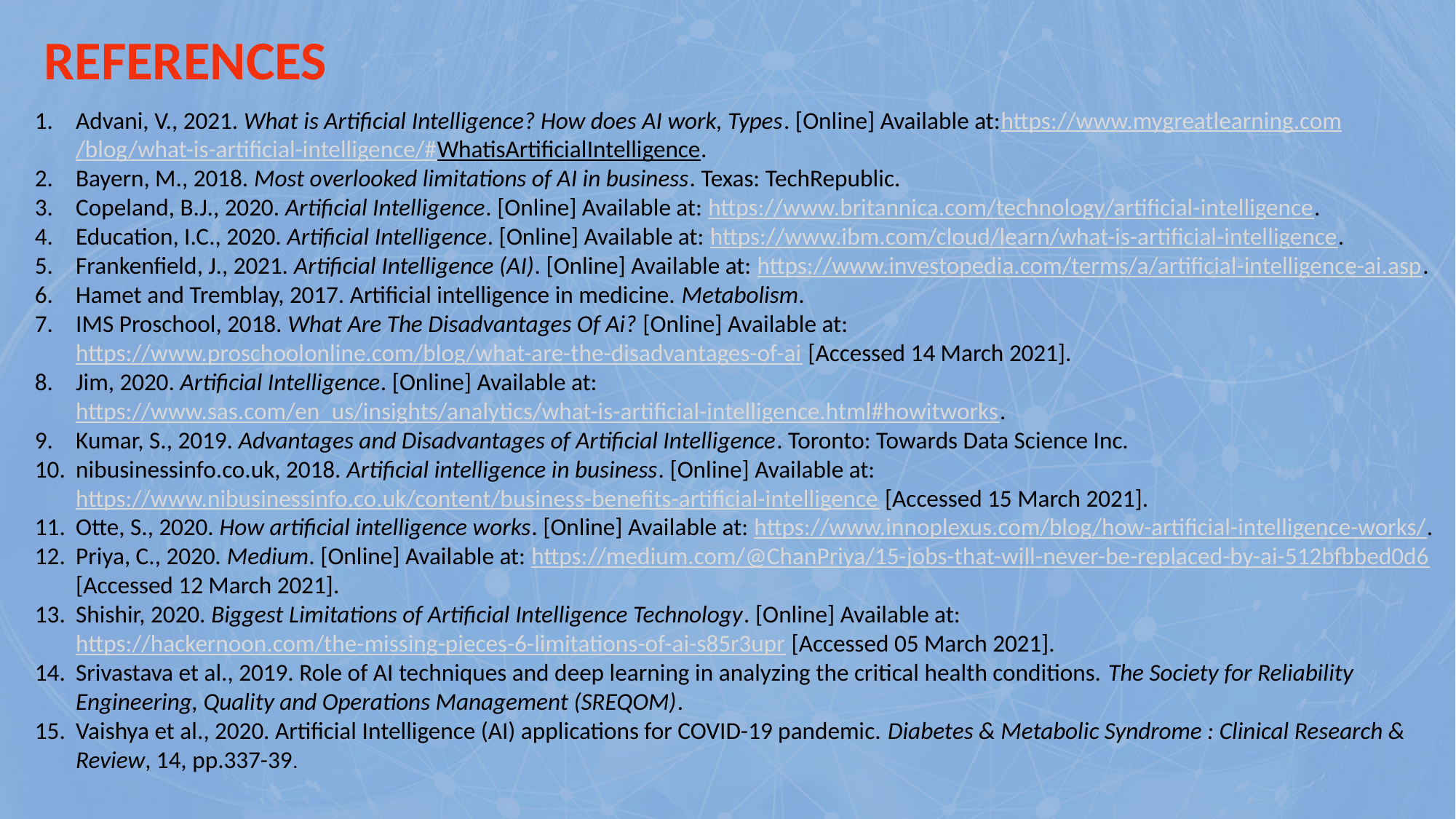

REFERENCES
Advani, V., 2021. What is Artificial Intelligence? How does AI work, Types. [Online] Available at:https://www.mygreatlearning.com/blog/what-is-artificial-intelligence/#WhatisArtificialIntelligence.
Bayern, M., 2018. Most overlooked limitations of AI in business. Texas: TechRepublic.
Copeland, B.J., 2020. Artificial Intelligence. [Online] Available at: https://www.britannica.com/technology/artificial-intelligence.
Education, I.C., 2020. Artificial Intelligence. [Online] Available at: https://www.ibm.com/cloud/learn/what-is-artificial-intelligence.
Frankenfield, J., 2021. Artificial Intelligence (AI). [Online] Available at: https://www.investopedia.com/terms/a/artificial-intelligence-ai.asp.
Hamet and Tremblay, 2017. Artificial intelligence in medicine. Metabolism.
IMS Proschool, 2018. What Are The Disadvantages Of Ai? [Online] Available at: https://www.proschoolonline.com/blog/what-are-the-disadvantages-of-ai [Accessed 14 March 2021].
Jim, 2020. Artificial Intelligence. [Online] Available at: https://www.sas.com/en_us/insights/analytics/what-is-artificial-intelligence.html#howitworks.
Kumar, S., 2019. Advantages and Disadvantages of Artificial Intelligence. Toronto: Towards Data Science Inc.
nibusinessinfo.co.uk, 2018. Artificial intelligence in business. [Online] Available at: https://www.nibusinessinfo.co.uk/content/business-benefits-artificial-intelligence [Accessed 15 March 2021].
Otte, S., 2020. How artificial intelligence works. [Online] Available at: https://www.innoplexus.com/blog/how-artificial-intelligence-works/.
Priya, C., 2020. Medium. [Online] Available at: https://medium.com/@ChanPriya/15-jobs-that-will-never-be-replaced-by-ai-512bfbbed0d6 [Accessed 12 March 2021].
Shishir, 2020. Biggest Limitations of Artificial Intelligence Technology. [Online] Available at: https://hackernoon.com/the-missing-pieces-6-limitations-of-ai-s85r3upr [Accessed 05 March 2021].
Srivastava et al., 2019. Role of AI techniques and deep learning in analyzing the critical health conditions. The Society for Reliability Engineering, Quality and Operations Management (SREQOM).
Vaishya et al., 2020. Artificial Intelligence (AI) applications for COVID-19 pandemic. Diabetes & Metabolic Syndrome : Clinical Research & Review, 14, pp.337-39.